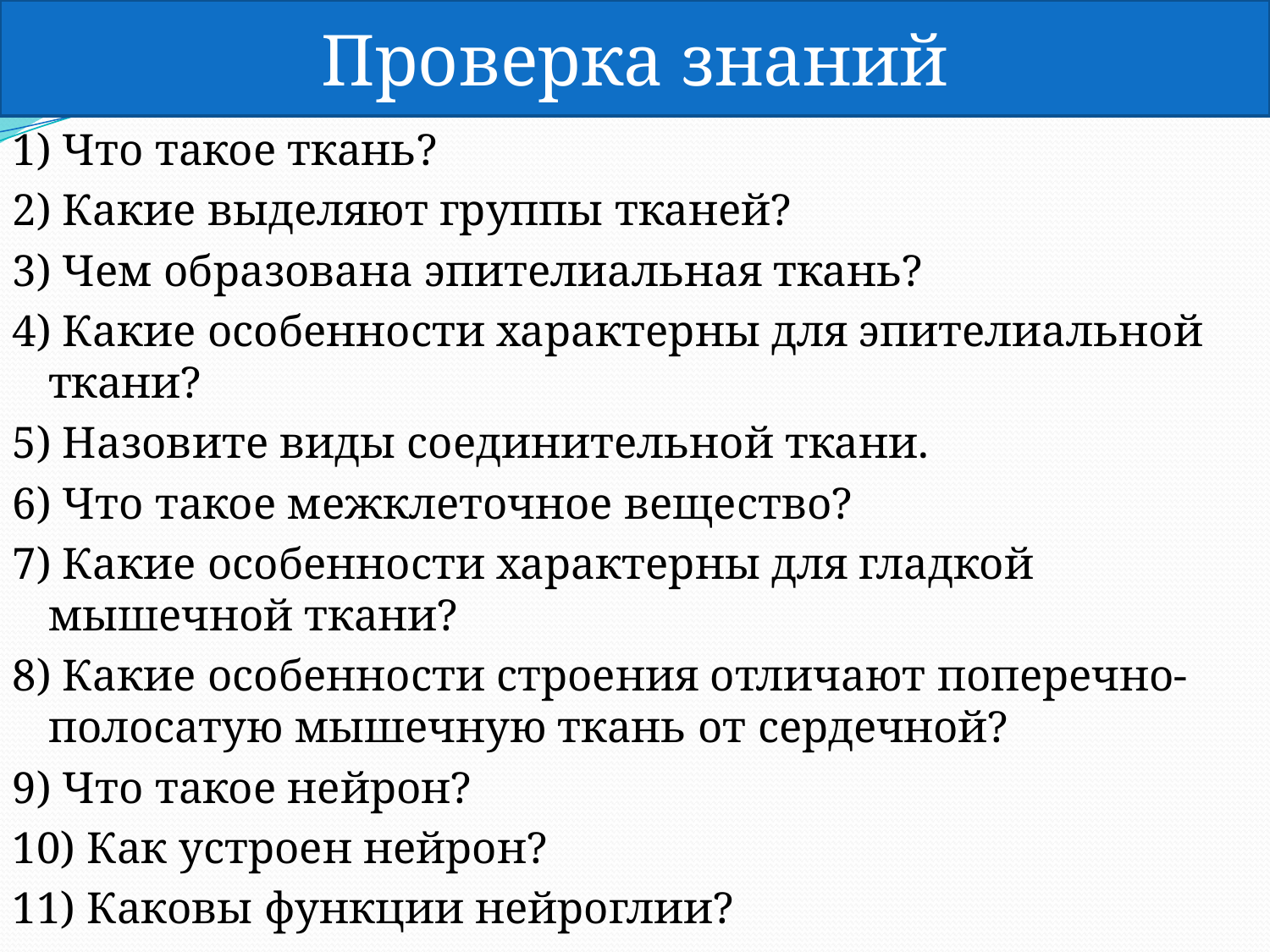

Проверка знаний
#
1) Что такое ткань?
2) Какие выделяют группы тканей?
3) Чем образована эпителиальная ткань?
4) Какие особенности характерны для эпителиальной ткани?
5) Назовите виды соединительной ткани.
6) Что такое межклеточное вещество?
7) Какие особенности характерны для гладкой мышечной ткани?
8) Какие особенности строения отличают поперечно-полосатую мышечную ткань от сердечной?
9) Что такое нейрон?
10) Как устроен нейрон?
11) Каковы функции нейроглии?